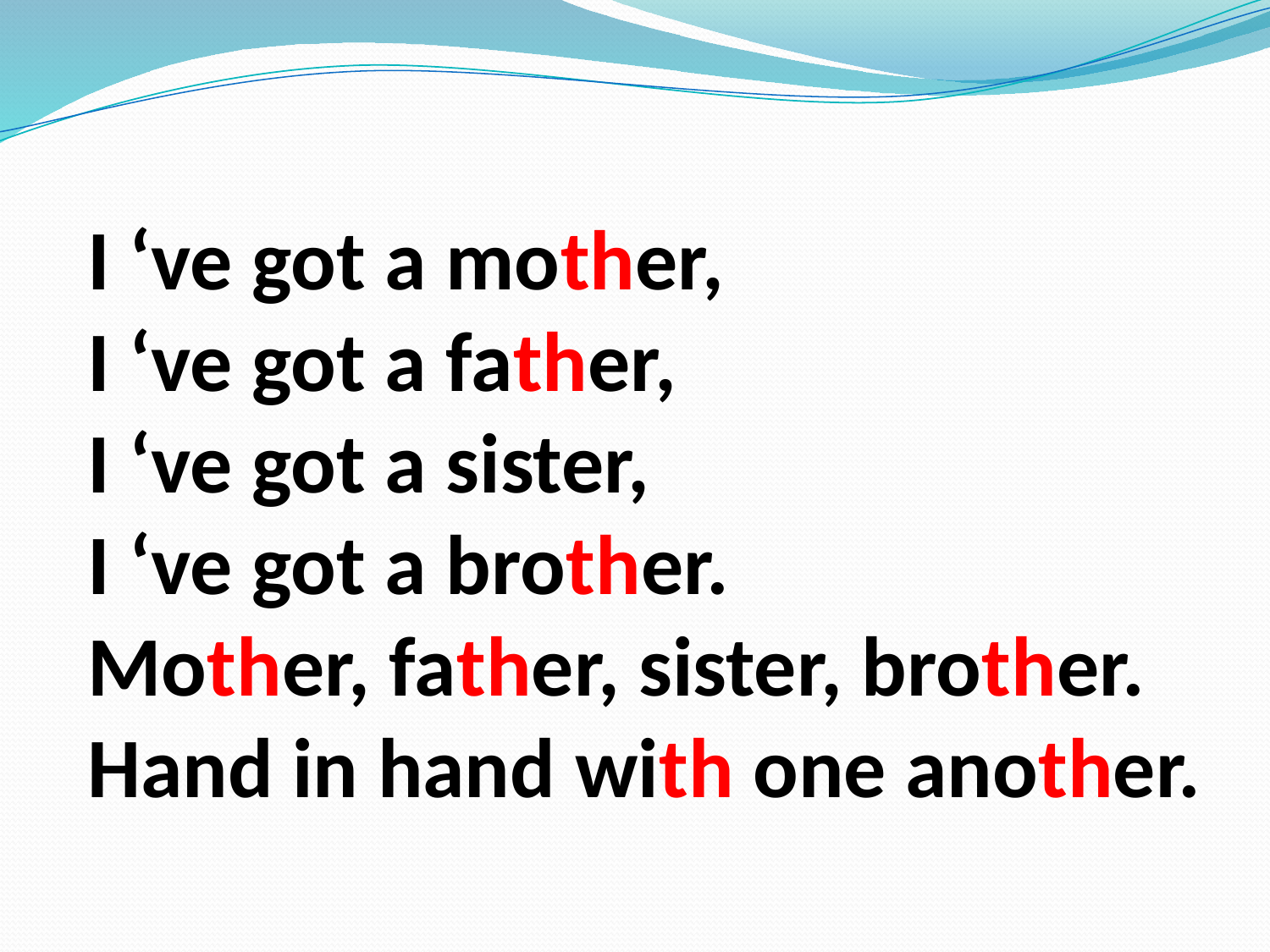

I ‘ve got a mother,
I ‘ve got a father,
I ‘ve got a sister,
I ‘ve got a brother.
Mother, father, sister, brother.
Hand in hand with one another.